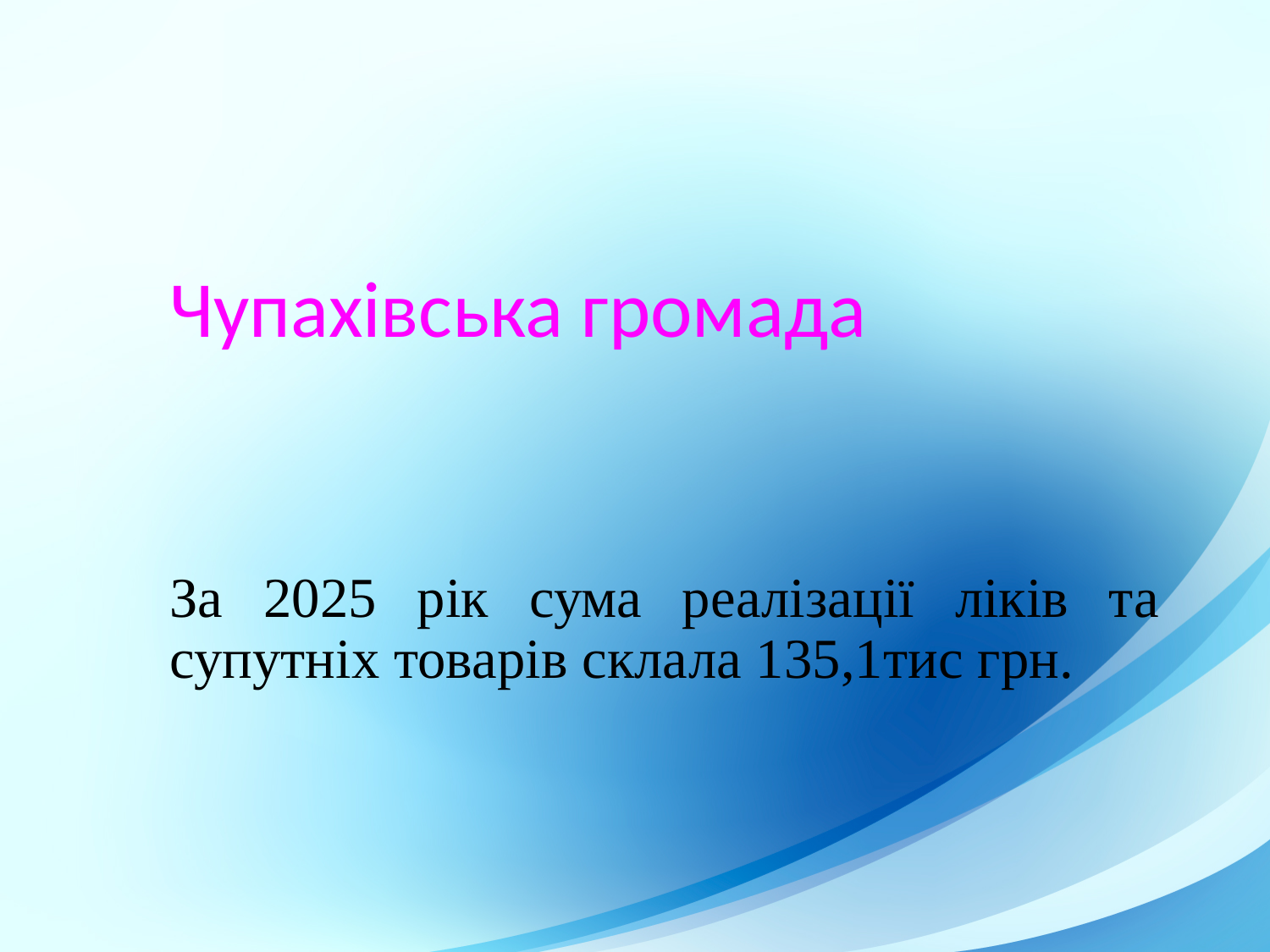

# Чупахівська громада
За 2025 рік сума реалізації ліків та супутніх товарів склала 135,1тис грн.